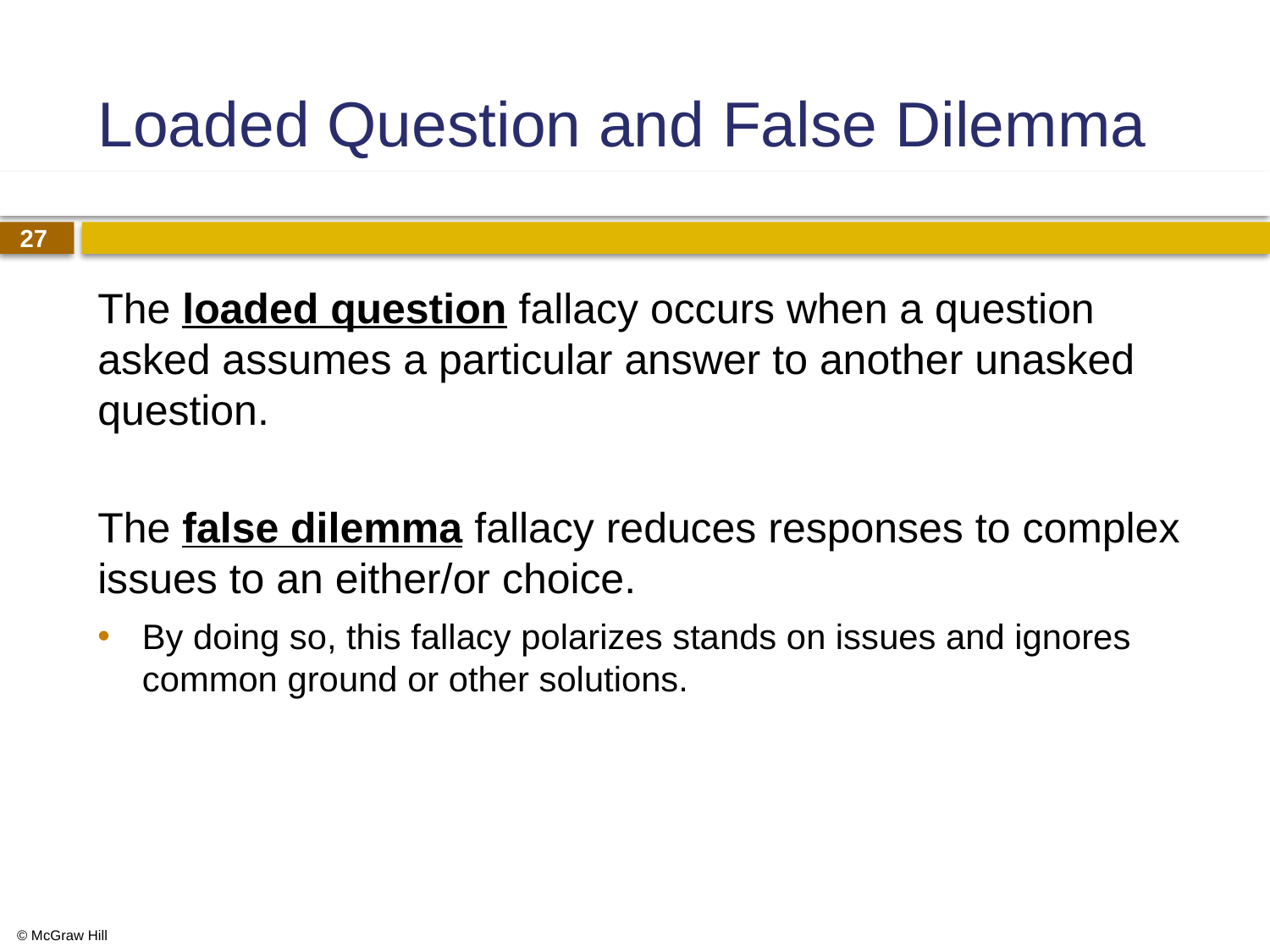

# Loaded Question and False Dilemma
The loaded question fallacy occurs when a question asked assumes a particular answer to another unasked question.

The false dilemma fallacy reduces responses to complex issues to an either/or choice.
By doing so, this fallacy polarizes stands on issues and ignores common ground or other solutions.